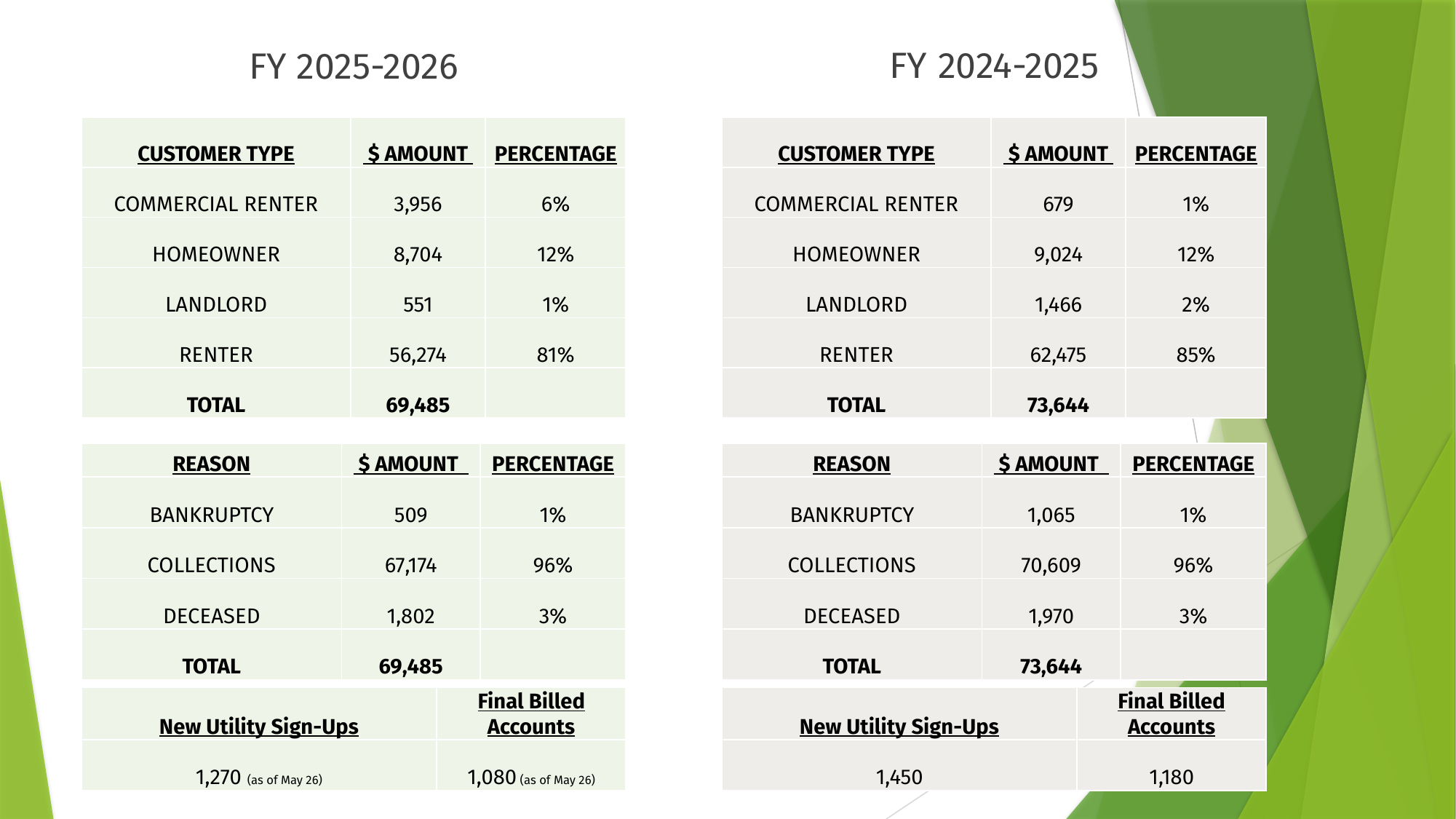

FY 2025-2026
FY 2024-2025
| CUSTOMER TYPE | $ AMOUNT | PERCENTAGE |
| --- | --- | --- |
| COMMERCIAL RENTER | 3,956 | 6% |
| HOMEOWNER | 8,704 | 12% |
| LANDLORD | 551 | 1% |
| RENTER | 56,274 | 81% |
| TOTAL | 69,485 |  |
| CUSTOMER TYPE | $ AMOUNT | PERCENTAGE |
| --- | --- | --- |
| COMMERCIAL RENTER | 679 | 1% |
| HOMEOWNER | 9,024 | 12% |
| LANDLORD | 1,466 | 2% |
| RENTER | 62,475 | 85% |
| TOTAL | 73,644 |  |

| REASON | $ AMOUNT | PERCENTAGE |
| --- | --- | --- |
| BANKRUPTCY | 509 | 1% |
| COLLECTIONS | 67,174 | 96% |
| DECEASED | 1,802 | 3% |
| TOTAL | 69,485 |  |
| REASON | $ AMOUNT | PERCENTAGE |
| --- | --- | --- |
| BANKRUPTCY | 1,065 | 1% |
| COLLECTIONS | 70,609 | 96% |
| DECEASED | 1,970 | 3% |
| TOTAL | 73,644 |  |
| New Utility Sign-Ups | Final Billed Accounts |
| --- | --- |
| 1,450 | 1,180 |
| New Utility Sign-Ups | Final Billed Accounts |
| --- | --- |
| 1,270 (as of May 26) | 1,080 (as of May 26) |